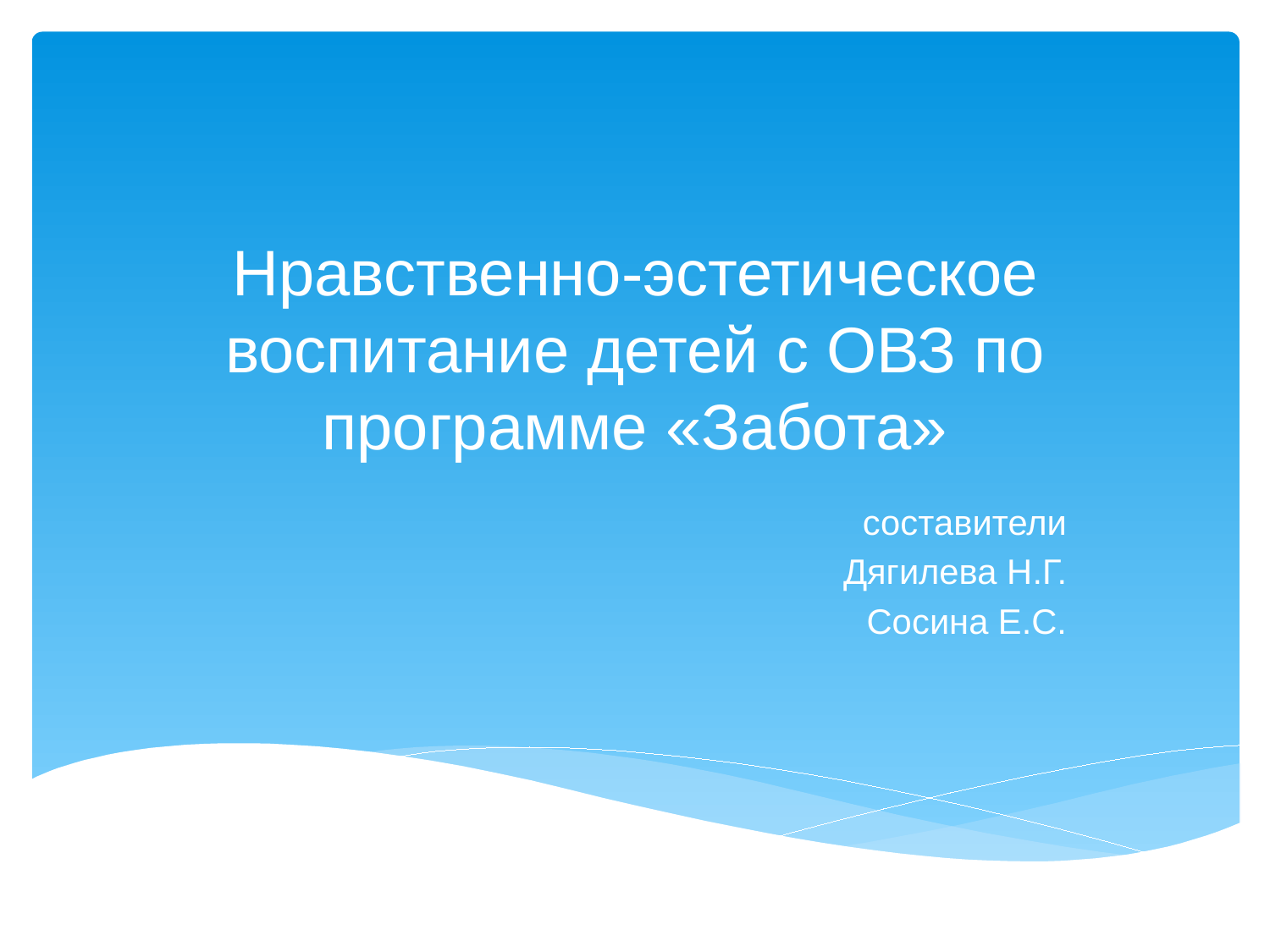

# Нравственно-эстетическое воспитание детей с ОВЗ по программе «Забота»
составители
Дягилева Н.Г.
Сосина Е.С.